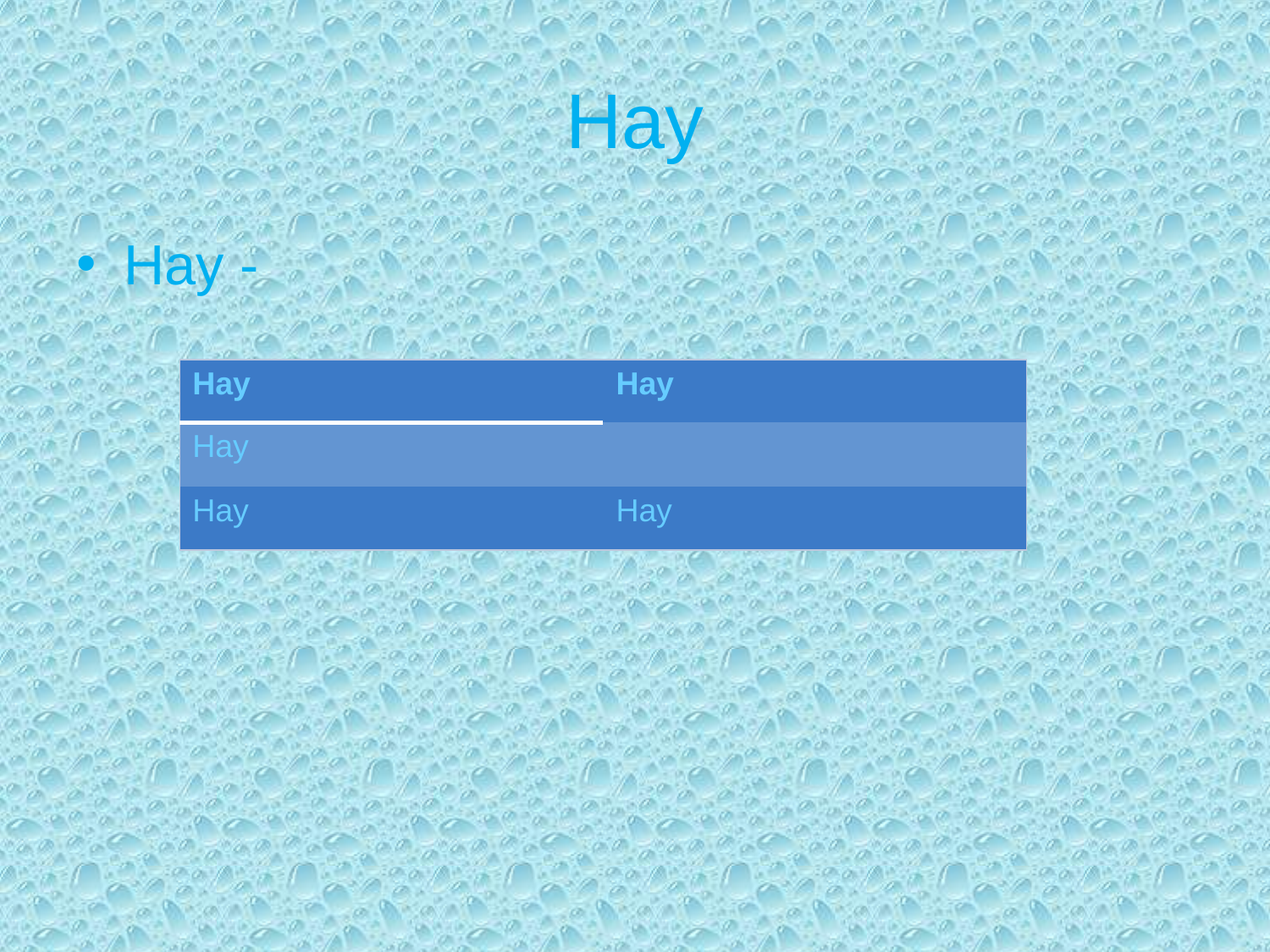

# Hay
Hay -
| Hay | Hay |
| --- | --- |
| Hay |  |
| Hay | Hay |